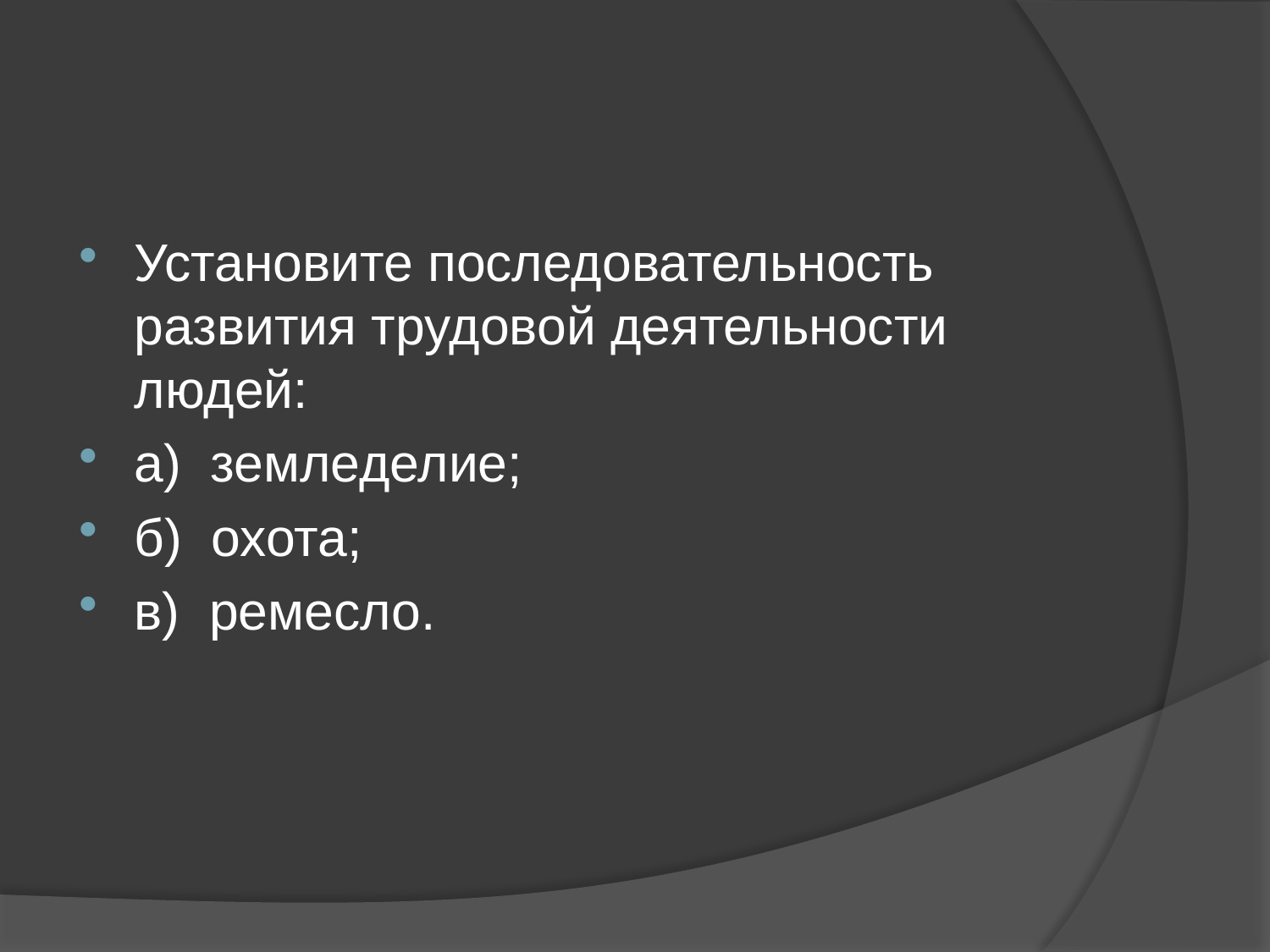

#
Установите последовательность развития трудовой деятельности людей:
а)  земледелие;
б)  охота;
в)  ремесло.